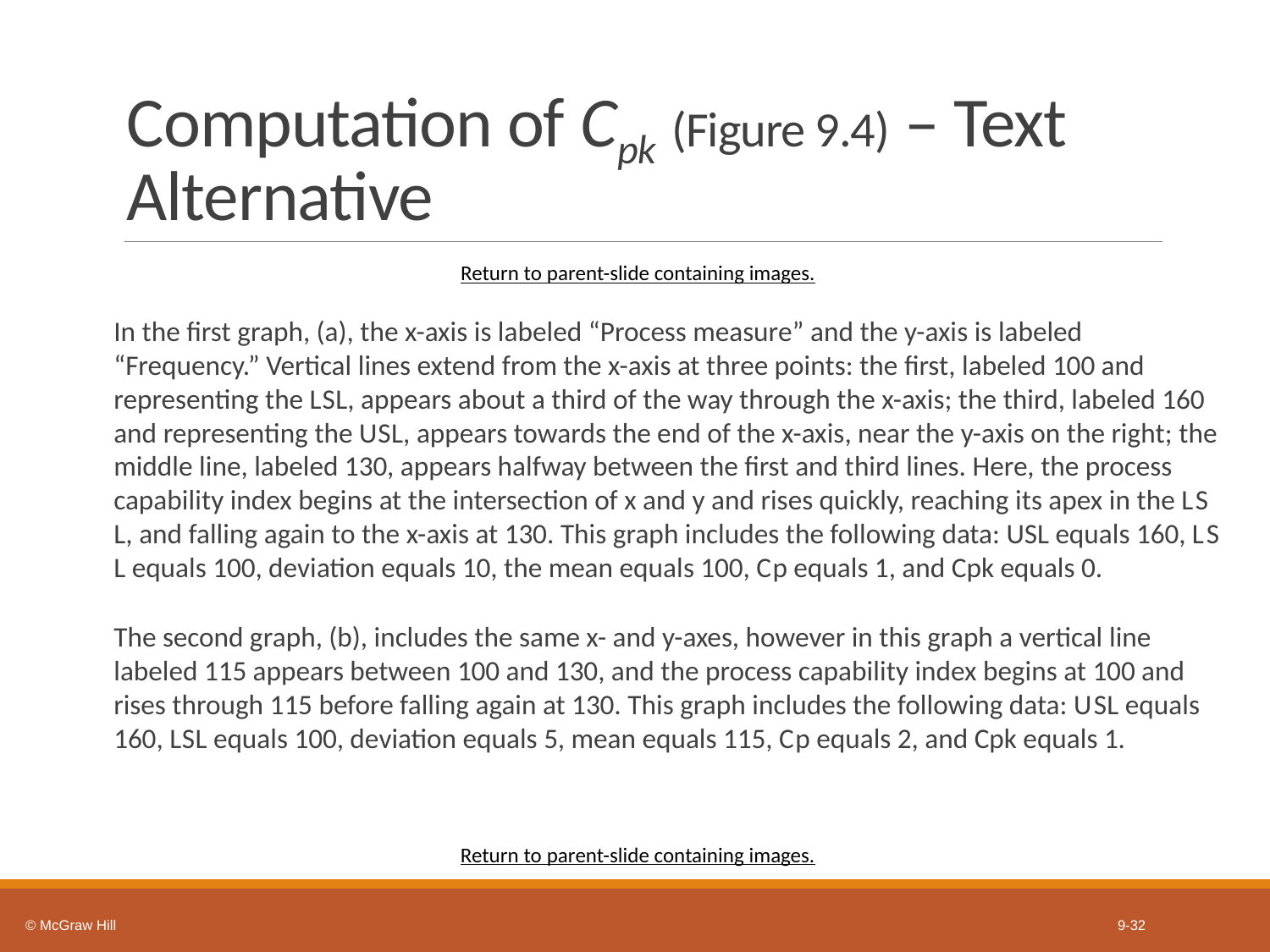

# Computation of Cpk (Figure 9.4) – Text Alternative
Return to parent-slide containing images.
In the first graph, (a), the x-axis is labeled “Process measure” and the y-axis is labeled “Frequency.” Vertical lines extend from the x-axis at three points: the first, labeled 100 and representing the L S L, appears about a third of the way through the x-axis; the third, labeled 160 and representing the U S L, appears towards the end of the x-axis, near the y-axis on the right; the middle line, labeled 130, appears halfway between the first and third lines. Here, the process capability index begins at the intersection of x and y and rises quickly, reaching its apex in the L S L, and falling again to the x-axis at 130. This graph includes the following data: USL equals 160, L S L equals 100, deviation equals 10, the mean equals 100, C p equals 1, and Cpk equals 0.
The second graph, (b), includes the same x- and y-axes, however in this graph a vertical line labeled 115 appears between 100 and 130, and the process capability index begins at 100 and rises through 115 before falling again at 130. This graph includes the following data: U S L equals 160, L S L equals 100, deviation equals 5, mean equals 115, C p equals 2, and Cpk equals 1.
Return to parent-slide containing images.